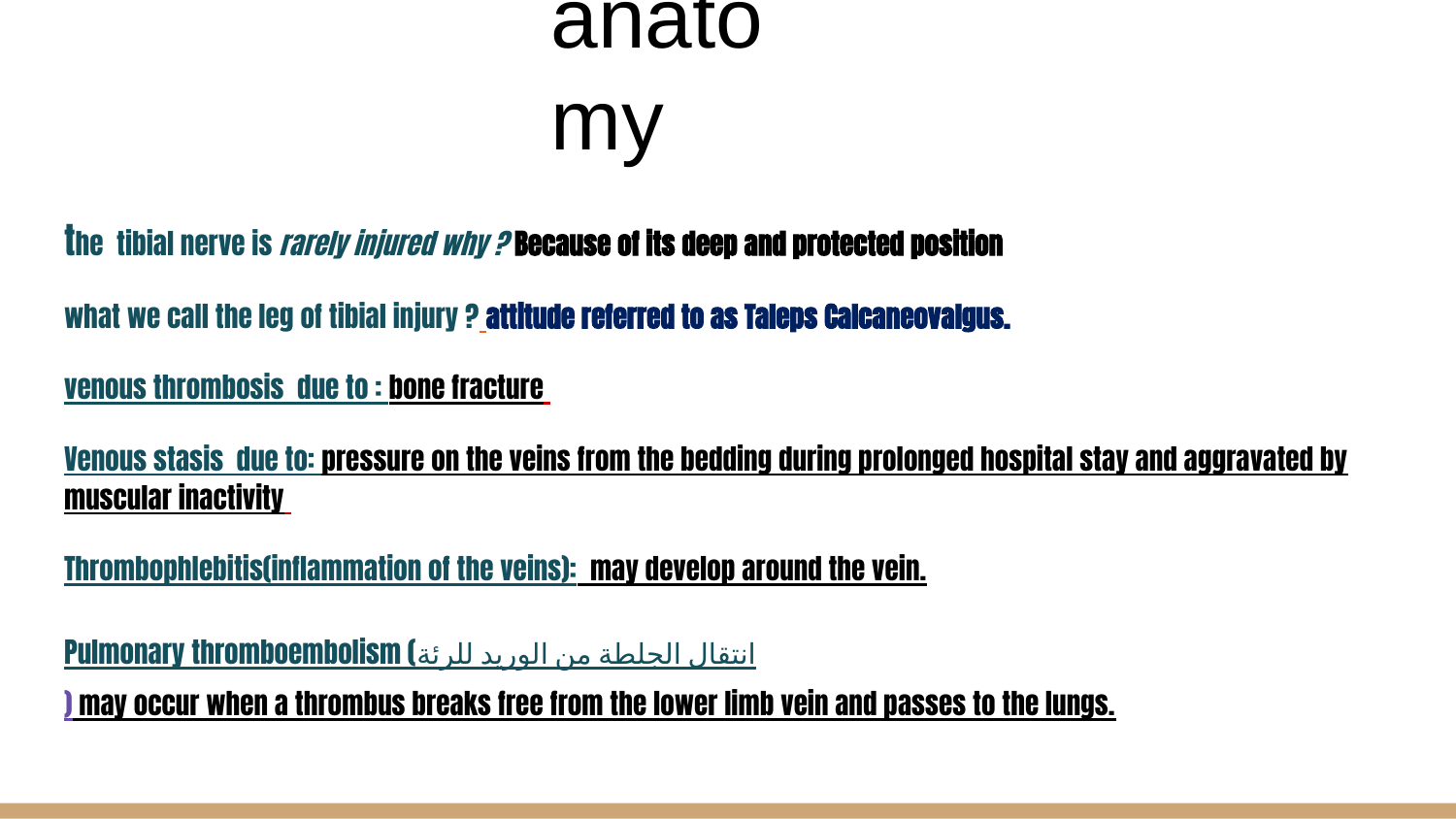

# anatomy
the  tibial nerve is rarely injured why ? Because of its deep and protected position
what we call the leg of tibial injury ? attitude referred to as Taleps Calcaneovalgus.
venous thrombosis  due to : bone fracture
Venous stasis  due to: pressure on the veins from the bedding during prolonged hospital stay and aggravated by muscular inactivity
Thrombophlebitis(inflammation of the veins):  may develop around the vein.
Pulmonary thromboembolism (انتقال الجلطة من الوريد للرئة
) may occur when a thrombus breaks free from the lower limb vein and passes to the lungs.